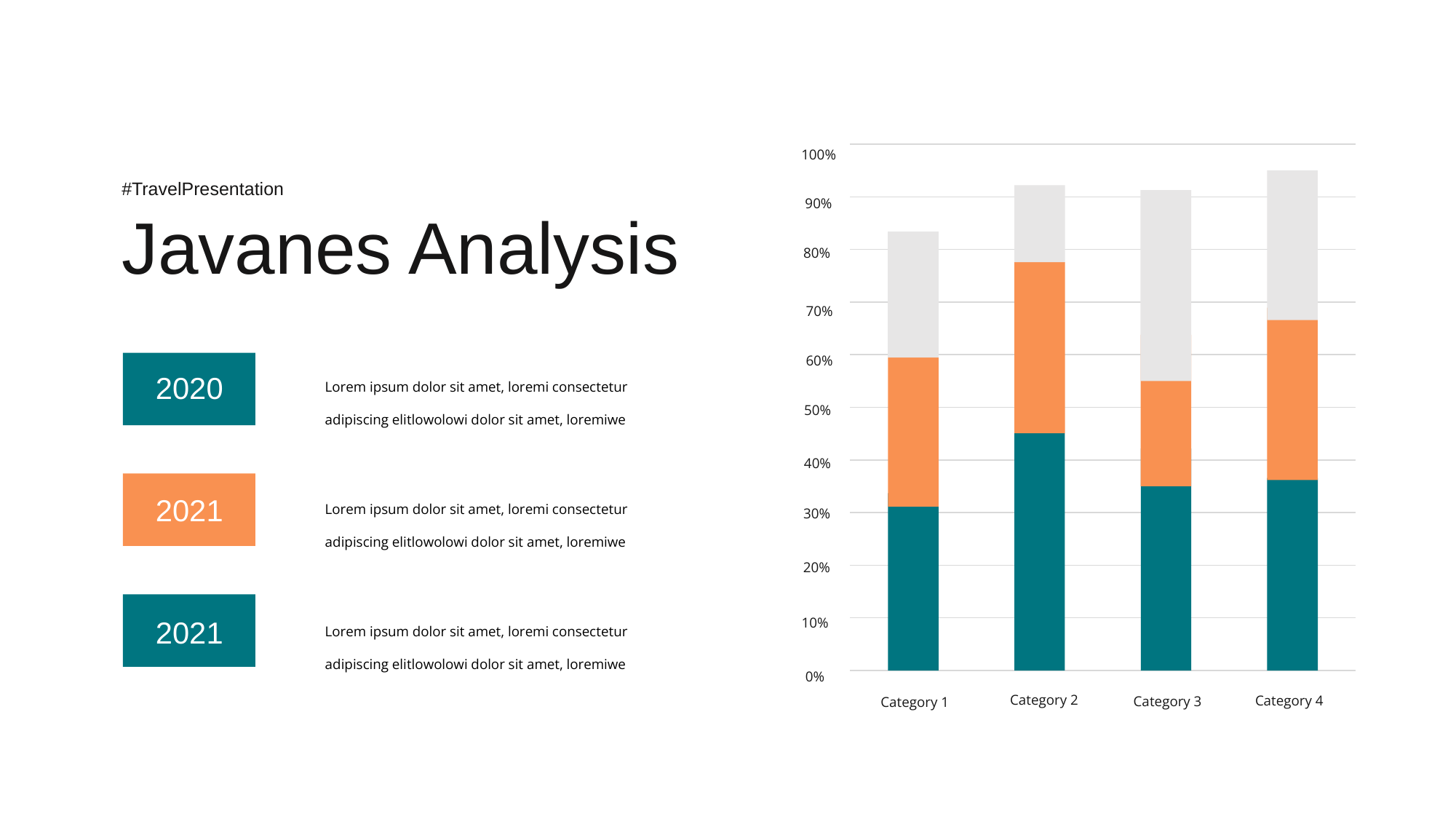

100%

#TravelPresentation
90%

Javanes Analysis
80%

70%

60%

Lorem ipsum dolor sit amet, loremi consectetur adipiscing elitlowolowi dolor sit amet, loremiwe
2020
50%
40%

Lorem ipsum dolor sit amet, loremi consectetur adipiscing elitlowolowi dolor sit amet, loremiwe
30%
2021

20%
10%

Lorem ipsum dolor sit amet, loremi consectetur adipiscing elitlowolowi dolor sit amet, loremiwe
2021
0%
Category 2
Category 4

Category 3
Category 1